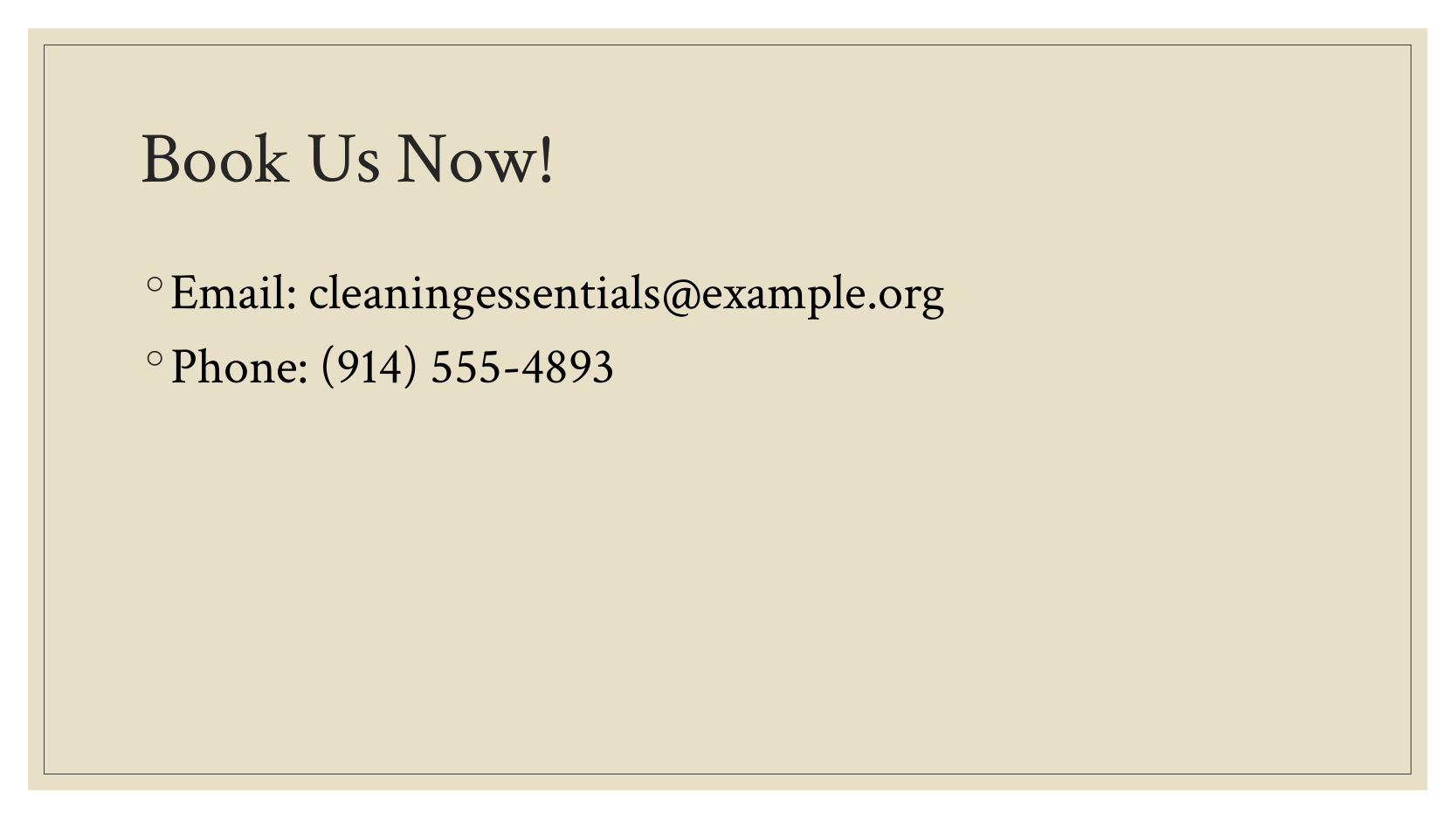

# Book Us Now!
Email: cleaningessentials@example.org
Phone: (914) 555-4893